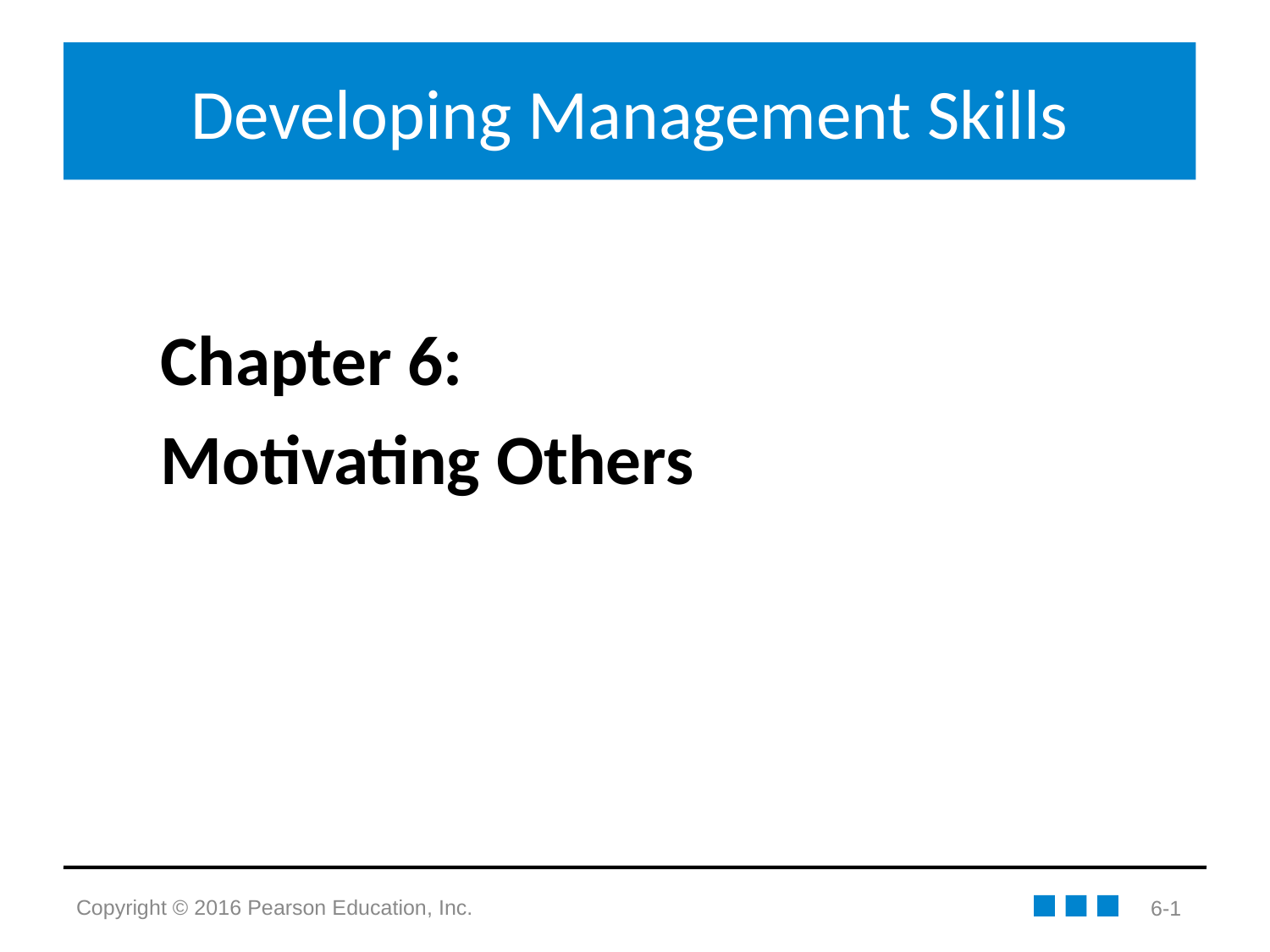

# Developing Management Skills
Chapter 6:
Motivating Others

6-1
Copyright © 2016 Pearson Education, Inc.